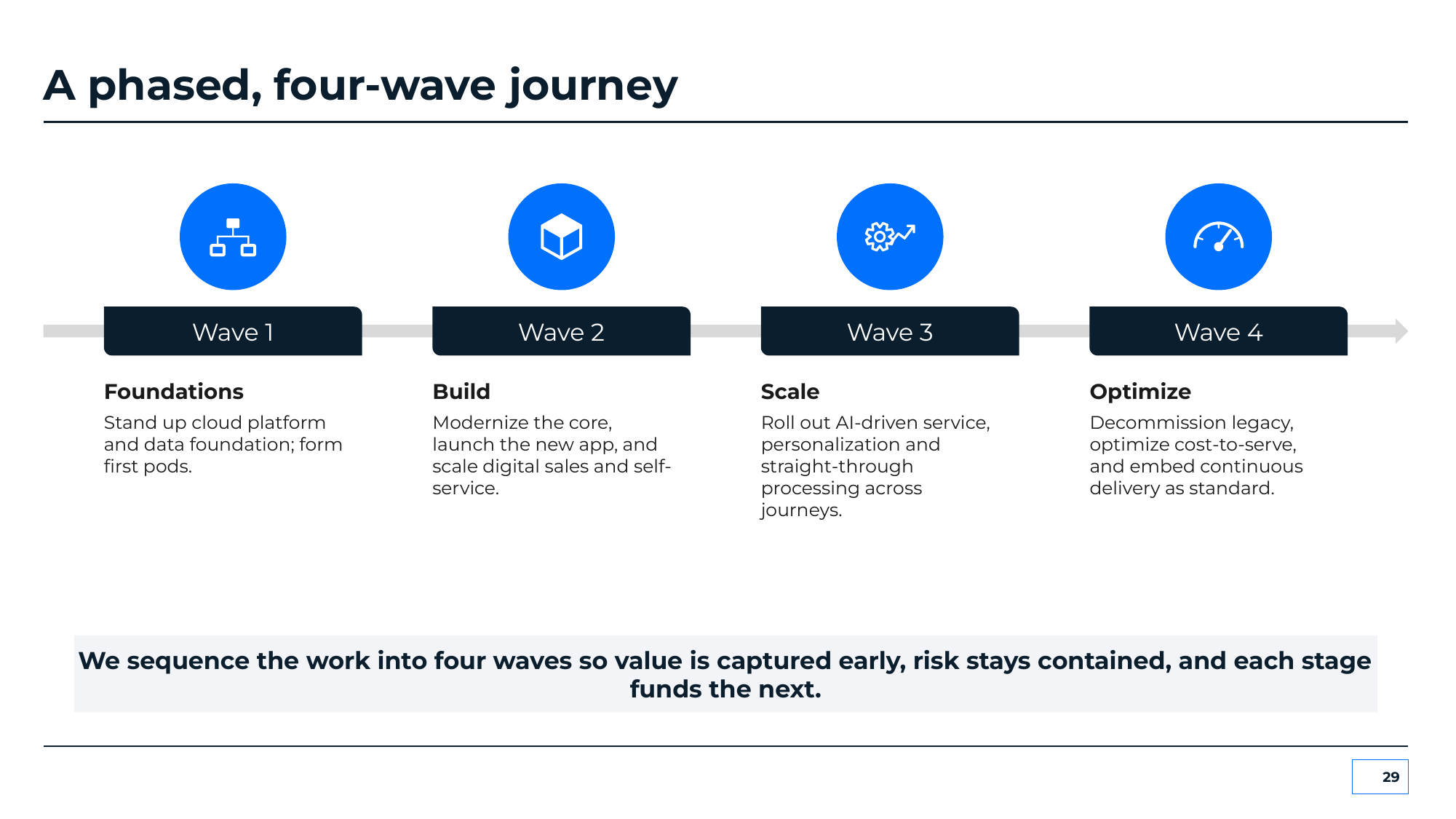

# A phased, four-wave journey

Wave 1
Wave 2
Wave 3
Wave 4

Foundations
Build
Scale
Optimize
Stand up cloud platform and data foundation; form first pods.

Modernize the core, launch the new app, and scale digital sales and self-service.

Roll out AI-driven service, personalization and straight-through processing across journeys.

Decommission legacy, optimize cost-to-serve, and embed continuous delivery as standard.

We sequence the work into four waves so value is captured early, risk stays contained, and each stage funds the next.
29